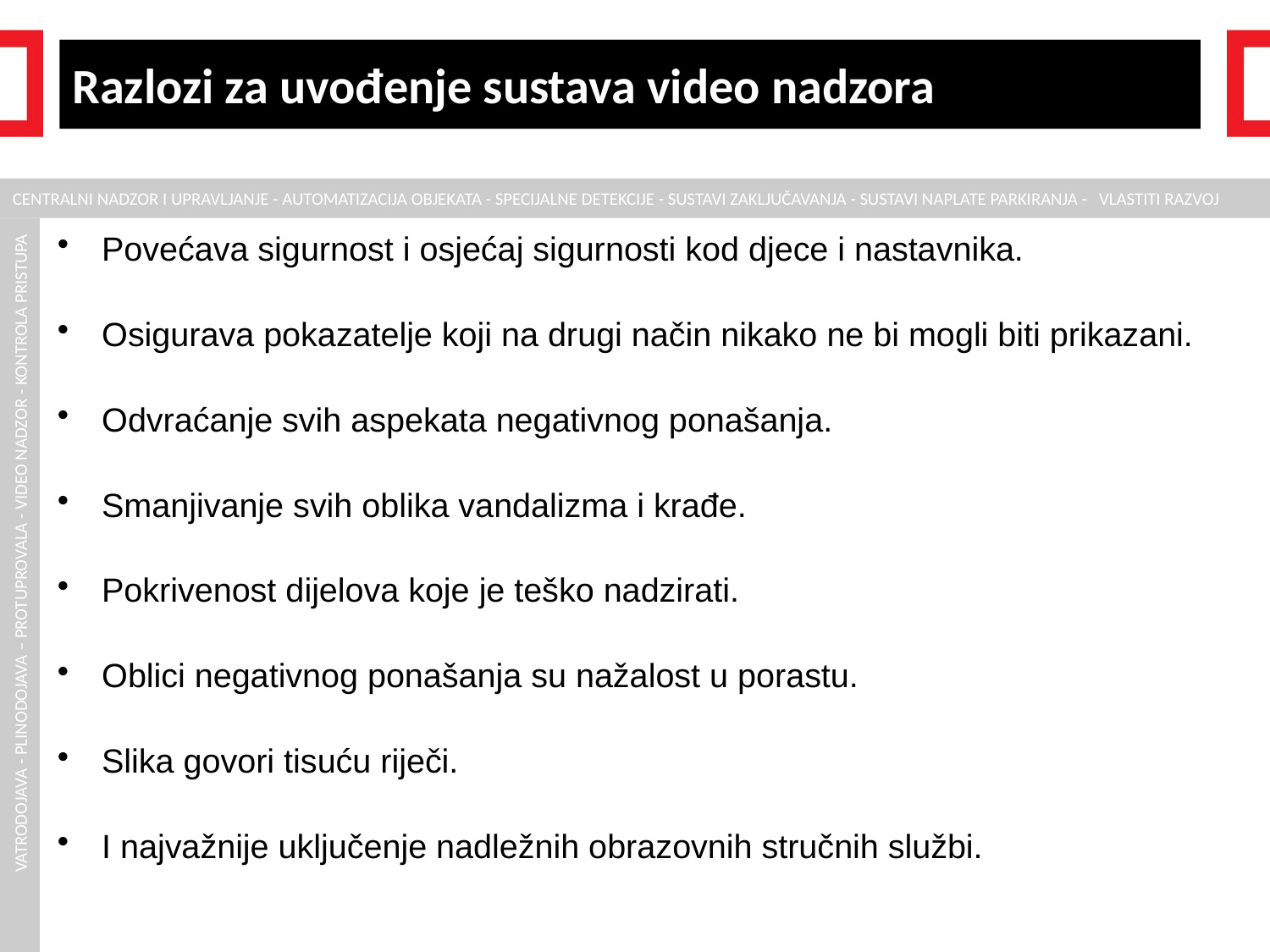

# Razlozi za uvođenje sustava video nadzora
Povećava sigurnost i osjećaj sigurnosti kod djece i nastavnika.

Osigurava pokazatelje koji na drugi način nikako ne bi mogli biti prikazani.

Odvraćanje svih aspekata negativnog ponašanja.

Smanjivanje svih oblika vandalizma i krađe.

Pokrivenost dijelova koje je teško nadzirati.

Oblici negativnog ponašanja su nažalost u porastu.

Slika govori tisuću riječi.

I najvažnije uključenje nadležnih obrazovnih stručnih službi.